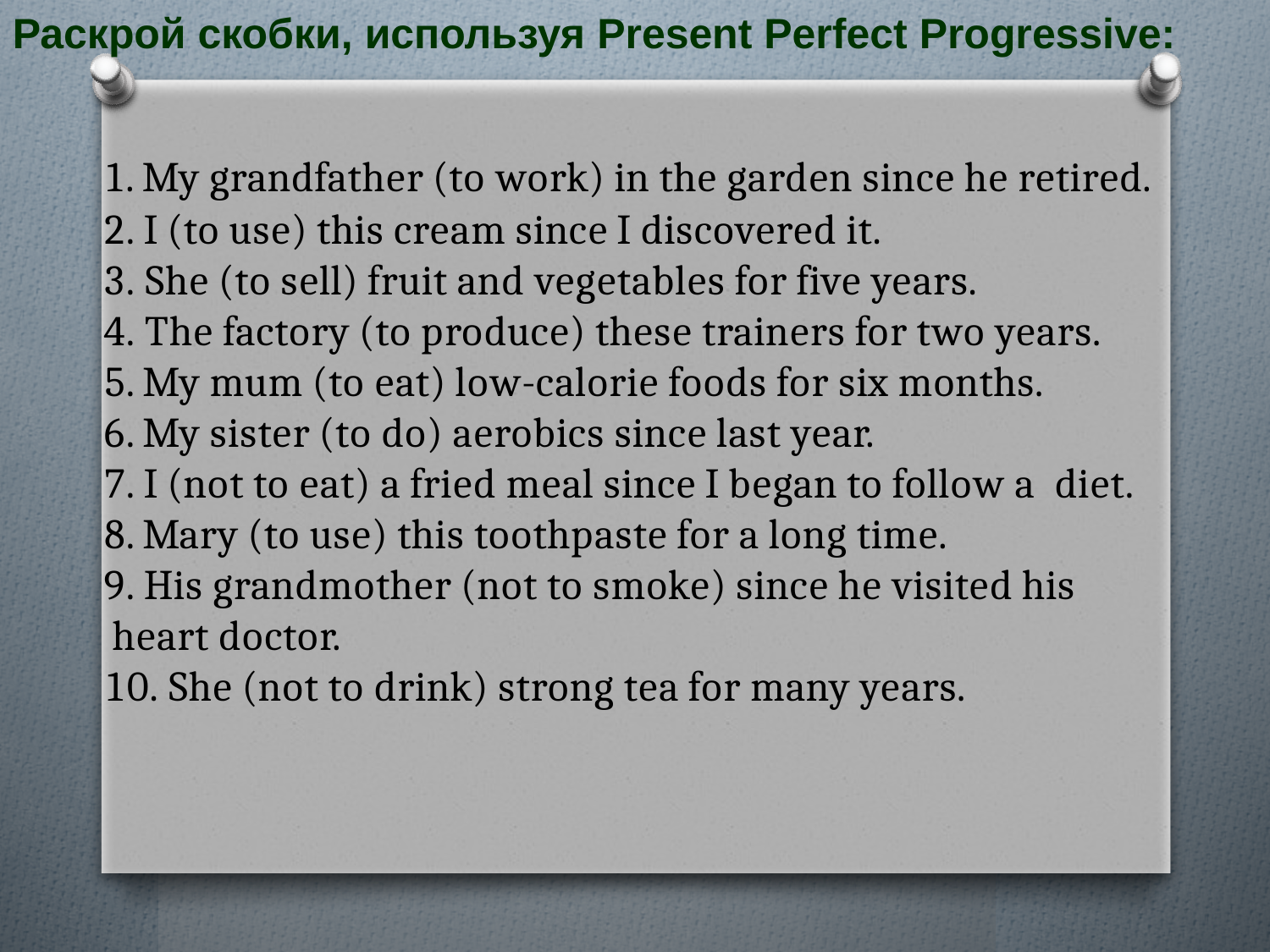

Раскрой скобки, используя Present Perfect Progressive:
      1. My grandfather (to work) in the garden since he retired.
       2. I (to use) this cream since I discovered it.
       3. She (to sell) fruit and vegetables for five years.
       4. The factory (to produce) these trainers for two years.
       5. My mum (to eat) low-calorie foods for six months.
       6. My sister (to do) aerobics since last year.
       7. I (not to eat) a fried meal since I began to follow a  diet.
       8. Mary (to use) this toothpaste for a long time.
       9. His grandmother (not to smoke) since he visited his
        heart doctor.
       10. She (not to drink) strong tea for many years.